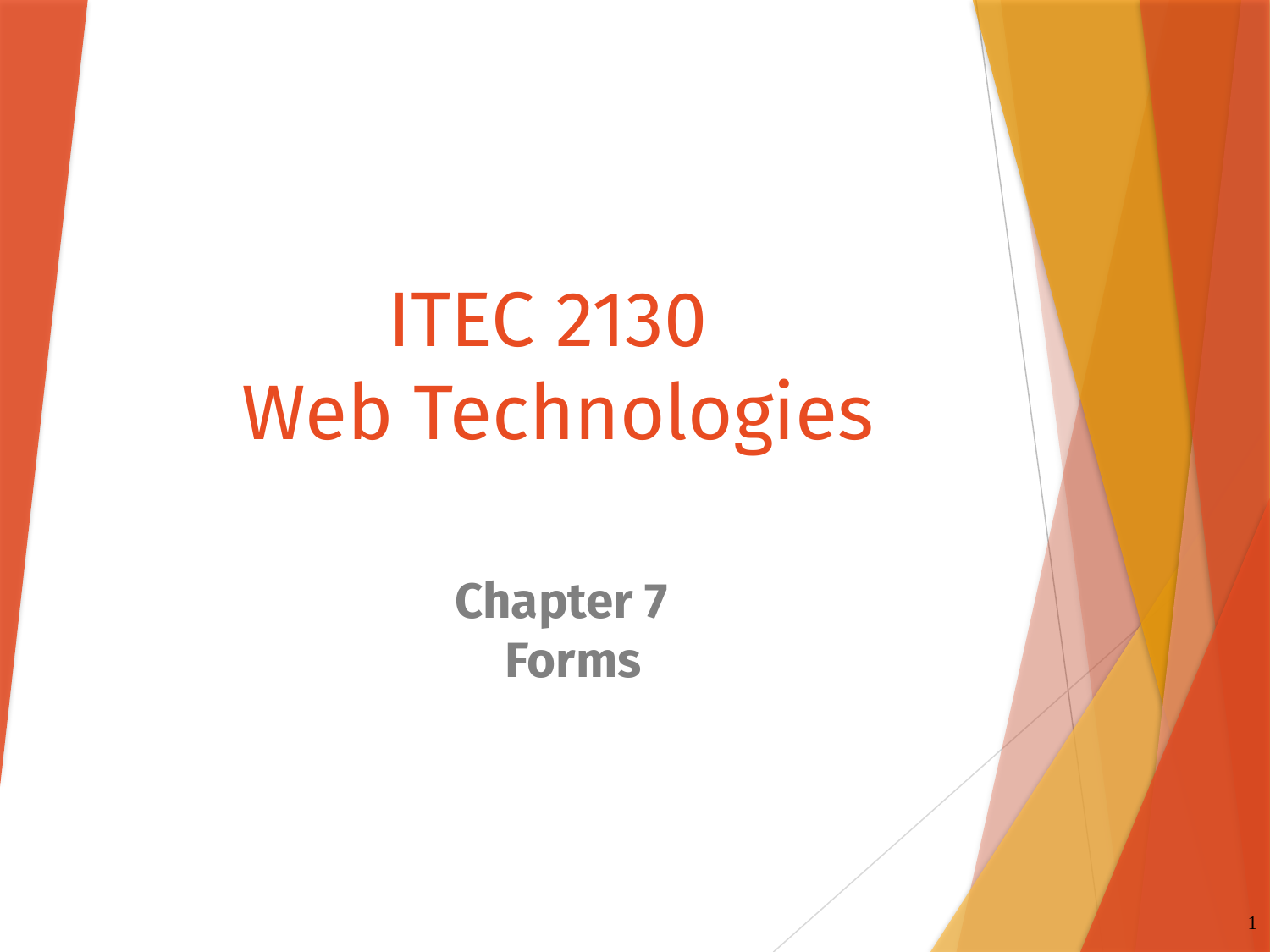

# ITEC 2130 Web Technologies
Chapter 7
  Forms
1